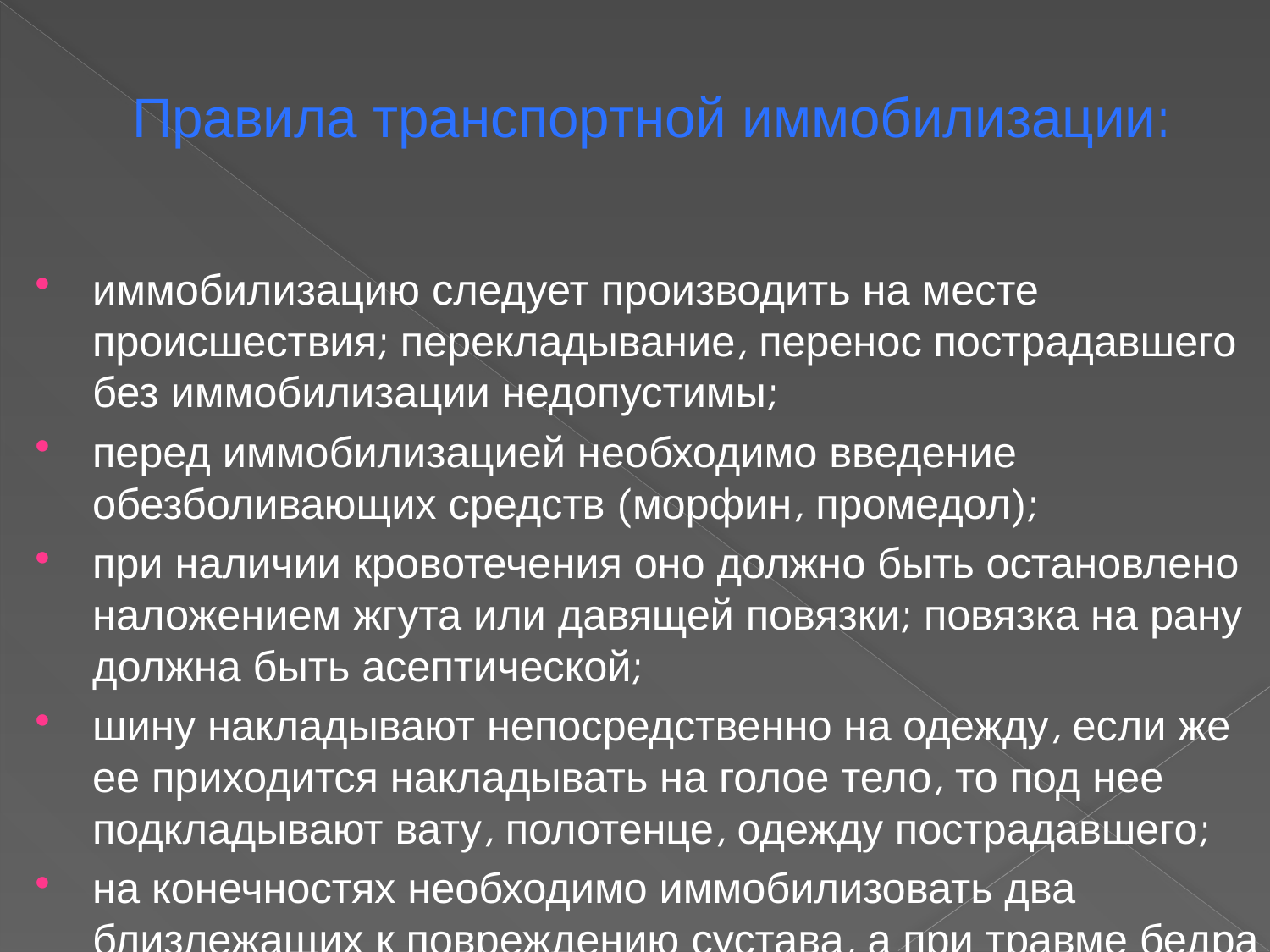

# Правила транспортной иммобилизации:

иммобилизацию следует производить на месте происшествия; перекладывание, перенос пострадавшего без иммобилизации недопустимы;
перед иммобилизацией необходимо введение обезболивающих средств (морфин, промедол);
при наличии кровотечения оно должно быть остановлено наложением жгута или давящей повязки; повязка на рану должна быть асептической;
шину накладывают непосредственно на одежду, если же ее приходится накладывать на голое тело, то под нее подкладывают вату, полотенце, одежду пострадавшего;
на конечностях необходимо иммобилизовать два близлежащих к повреждению сустава, а при травме бедра — все три сустава конечности;